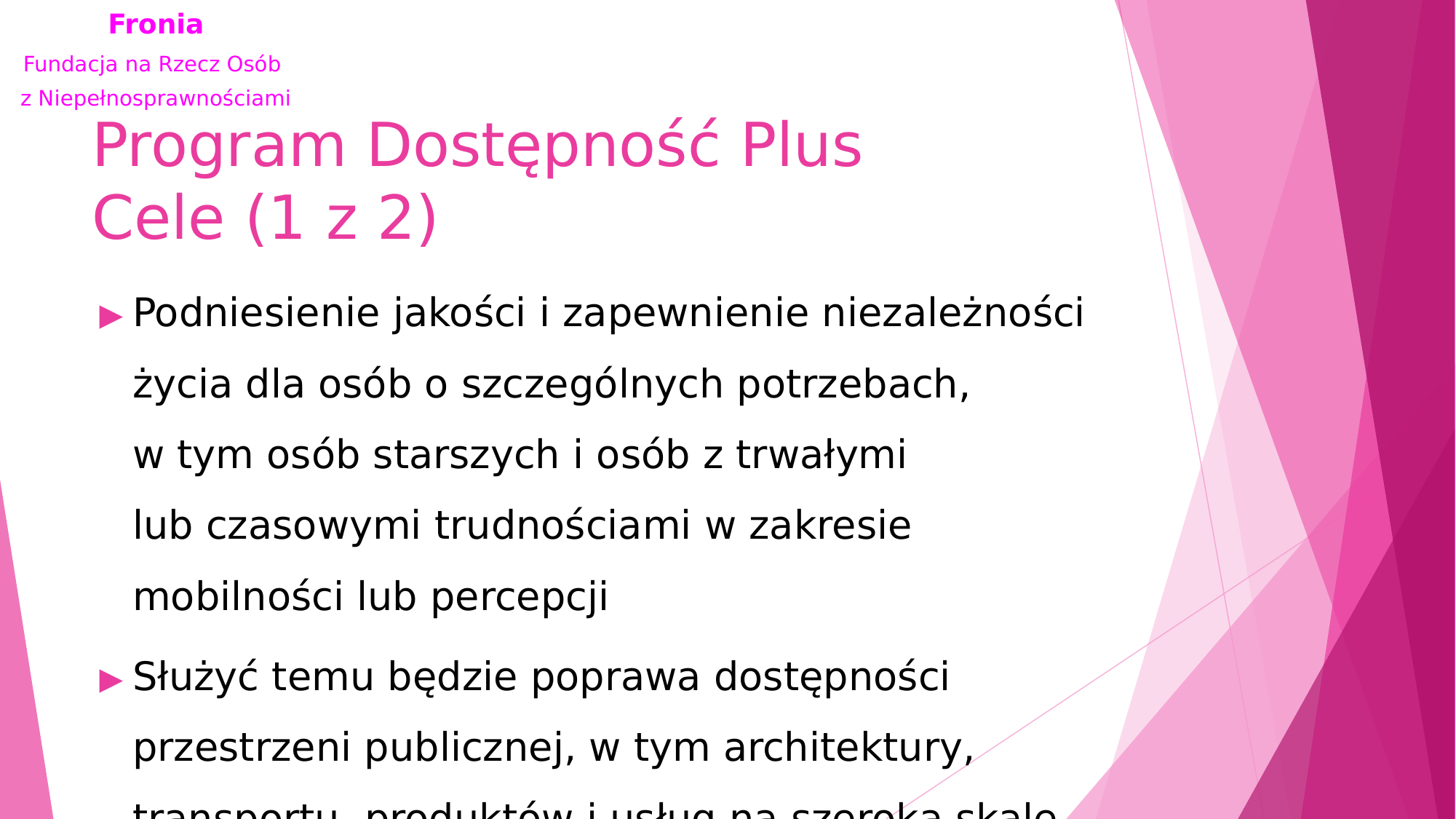

# Program Dostępność Plus Cele (1 z 2)
Podniesienie jakości i zapewnienie niezależności życia dla osób o szczególnych potrzebach, w tym osób starszych i osób z trwałymi lub czasowymi trudnościami w zakresie mobilności lub percepcji
Służyć temu będzie poprawa dostępności przestrzeni publicznej, w tym architektury, transportu, produktów i usług na szeroką skalę